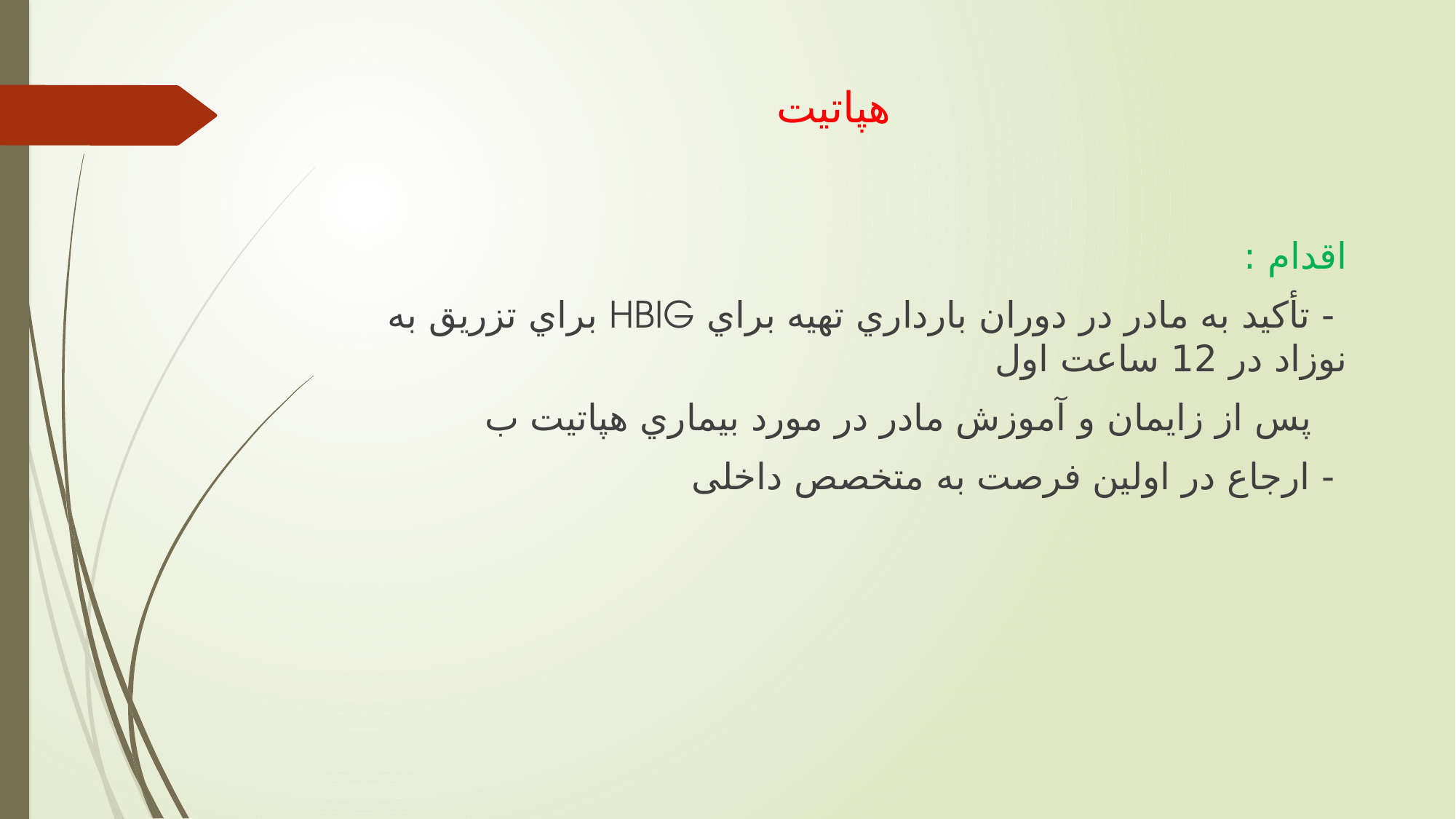

# هپاتیت
اقدام :
 - تأكید به مادر در دوران بارداري تهیه براي HBIG براي تزريق به نوزاد در 12 ساعت اول
   پس از زايمان و آموزش مادر در مورد بیماري هپاتیت ب
 - ارجاع در اولین فرصت به متخصص داخلی